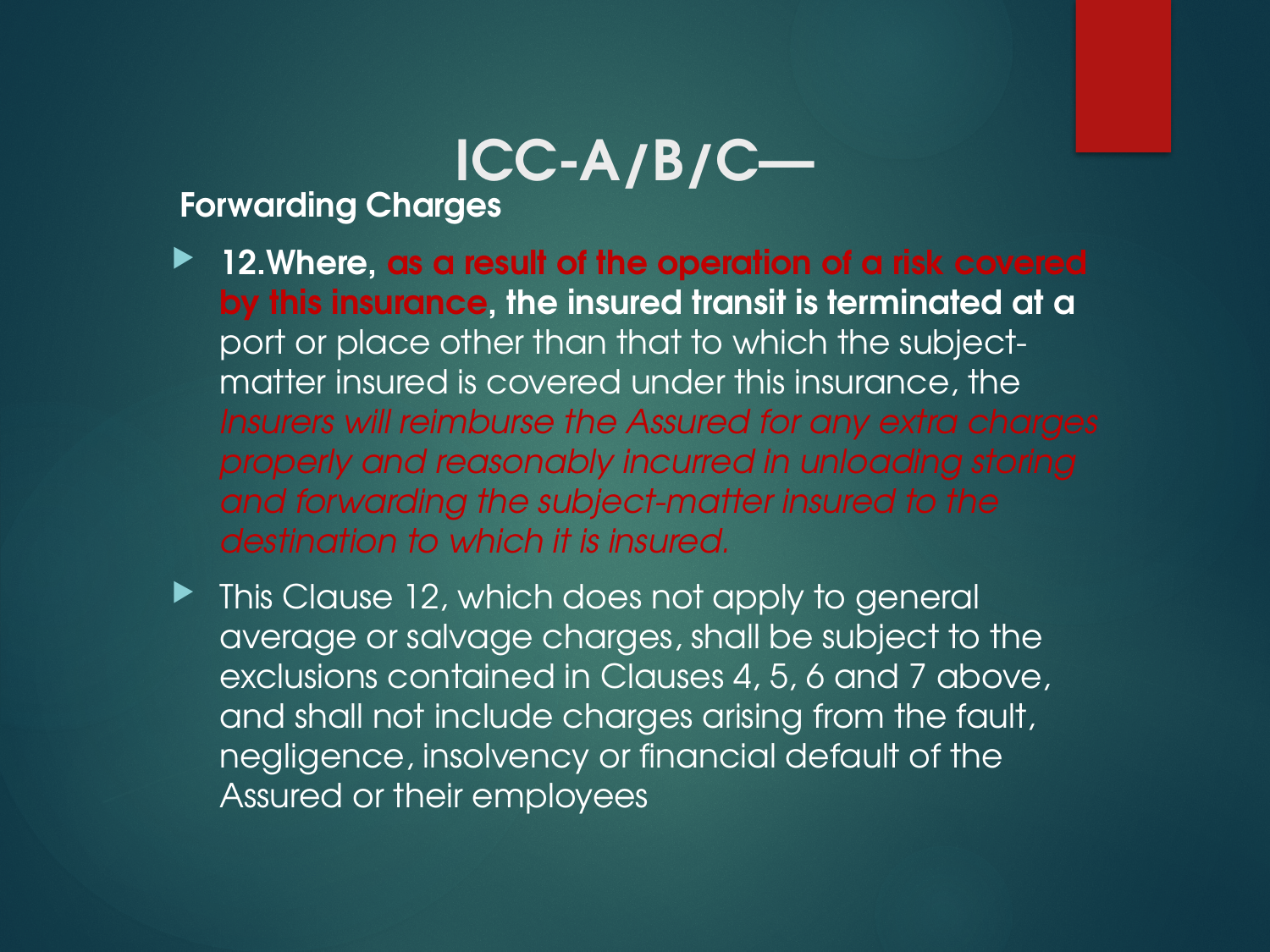

# ICC-A/B/C—
 Forwarding Charges
12.Where, as a result of the operation of a risk covered by this insurance, the insured transit is terminated at a port or place other than that to which the subject-matter insured is covered under this insurance, the Insurers will reimburse the Assured for any extra charges properly and reasonably incurred in unloading storing and forwarding the subject-matter insured to the destination to which it is insured.
This Clause 12, which does not apply to general average or salvage charges, shall be subject to the exclusions contained in Clauses 4, 5, 6 and 7 above, and shall not include charges arising from the fault, negligence, insolvency or financial default of the Assured or their employees